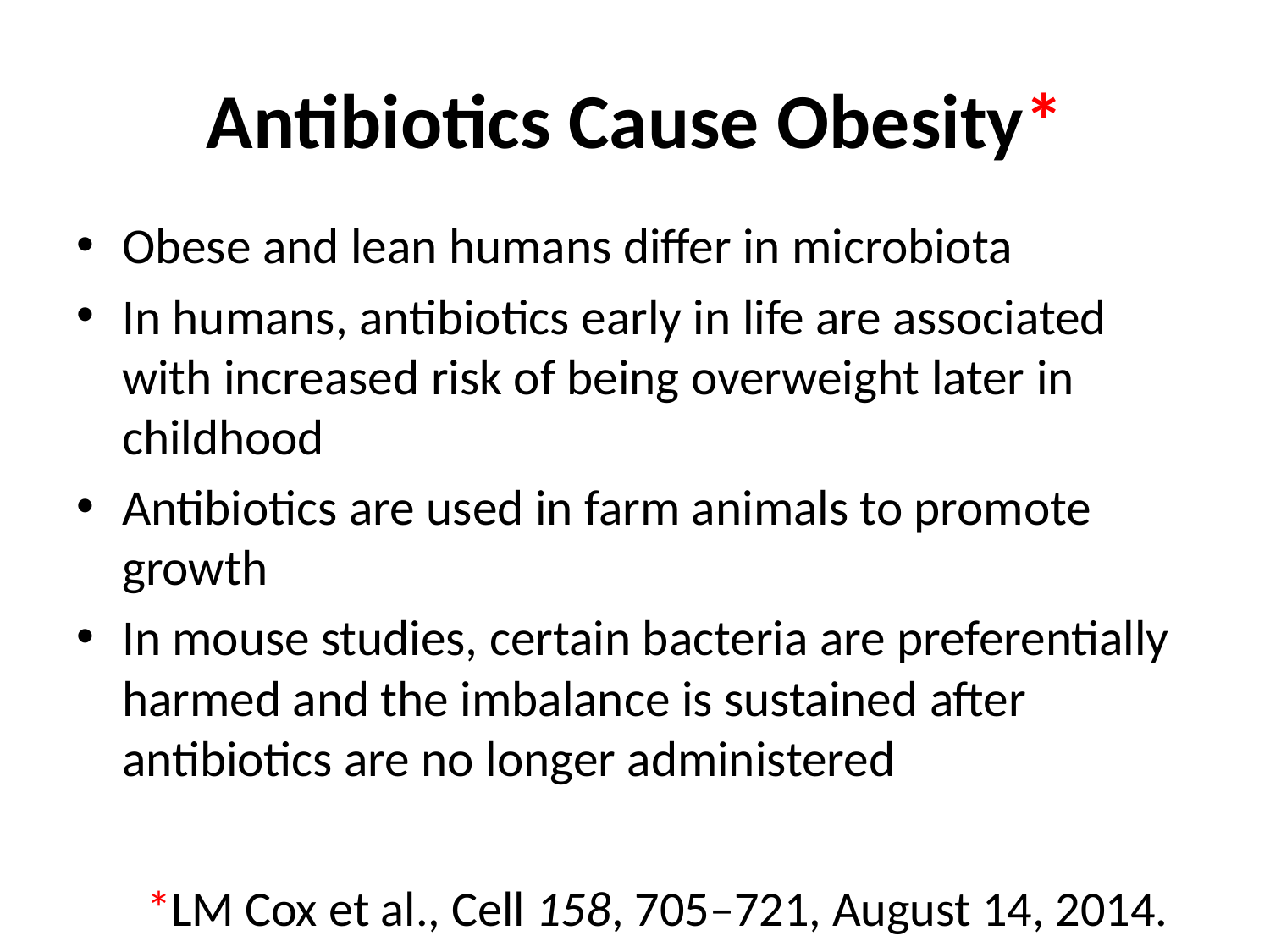

# Antibiotics Cause Obesity*
Obese and lean humans differ in microbiota
In humans, antibiotics early in life are associated with increased risk of being overweight later in childhood
Antibiotics are used in farm animals to promote growth
In mouse studies, certain bacteria are preferentially harmed and the imbalance is sustained after antibiotics are no longer administered
*LM Cox et al., Cell 158, 705–721, August 14, 2014.